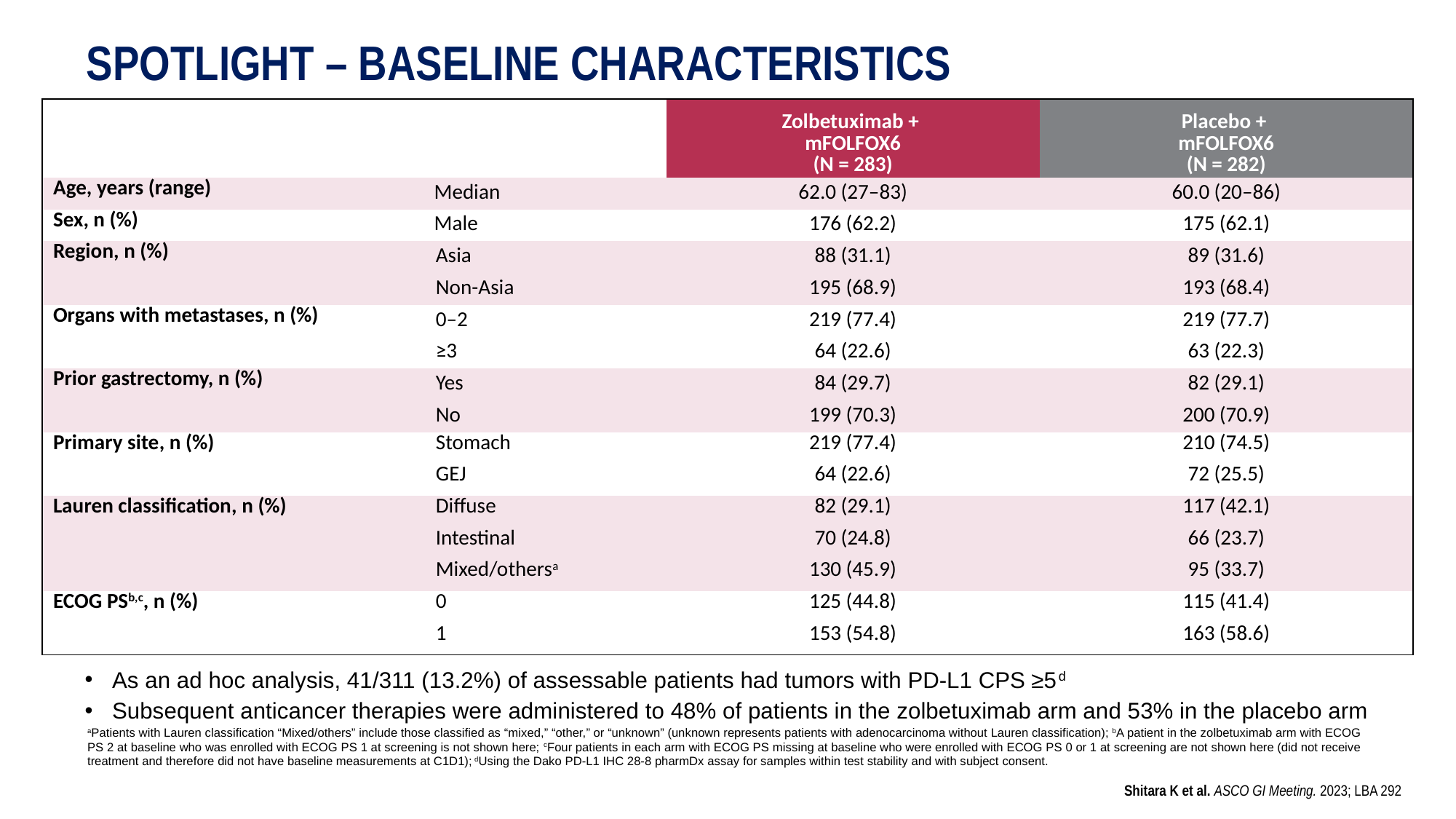

# Spotlight – Baseline Characteristics
|  |  | Zolbetuximab + mFOLFOX6 (N = 283) | Placebo + mFOLFOX6 (N = 282) |
| --- | --- | --- | --- |
| Age, years (range) | Median | 62.0 (27–83) | 60.0 (20–86) |
| Sex, n (%) | Male | 176 (62.2) | 175 (62.1) |
| Region, n (%) | Asia | 88 (31.1) | 89 (31.6) |
|  | Non-Asia | 195 (68.9) | 193 (68.4) |
| Organs with metastases, n (%) | 0–2 | 219 (77.4) | 219 (77.7) |
|  | ≥3 | 64 (22.6) | 63 (22.3) |
| Prior gastrectomy, n (%) | Yes | 84 (29.7) | 82 (29.1) |
|  | No | 199 (70.3) | 200 (70.9) |
| Primary site, n (%) | Stomach | 219 (77.4) | 210 (74.5) |
|  | GEJ | 64 (22.6) | 72 (25.5) |
| Lauren classification, n (%) | Diffuse | 82 (29.1) | 117 (42.1) |
|  | Intestinal | 70 (24.8) | 66 (23.7) |
|  | Mixed/othersa | 130 (45.9) | 95 (33.7) |
| ECOG PSb,c, n (%) | 0 | 125 (44.8) | 115 (41.4) |
|  | 1 | 153 (54.8) | 163 (58.6) |
As an ad hoc analysis, 41/311 (13.2%) of assessable patients had tumors with PD-L1 CPS ≥5d
Subsequent anticancer therapies were administered to 48% of patients in the zolbetuximab arm and 53% in the placebo arm
aPatients with Lauren classification “Mixed/others” include those classified as “mixed,” “other,” or “unknown” (unknown represents patients with adenocarcinoma without Lauren classification); bA patient in the zolbetuximab arm with ECOG PS 2 at baseline who was enrolled with ECOG PS 1 at screening is not shown here; cFour patients in each arm with ECOG PS missing at baseline who were enrolled with ECOG PS 0 or 1 at screening are not shown here (did not receive treatment and therefore did not have baseline measurements at C1D1); dUsing the Dako PD-L1 IHC 28-8 pharmDx assay for samples within test stability and with subject consent.
Shitara K et al. ASCO GI Meeting. 2023; LBA 292